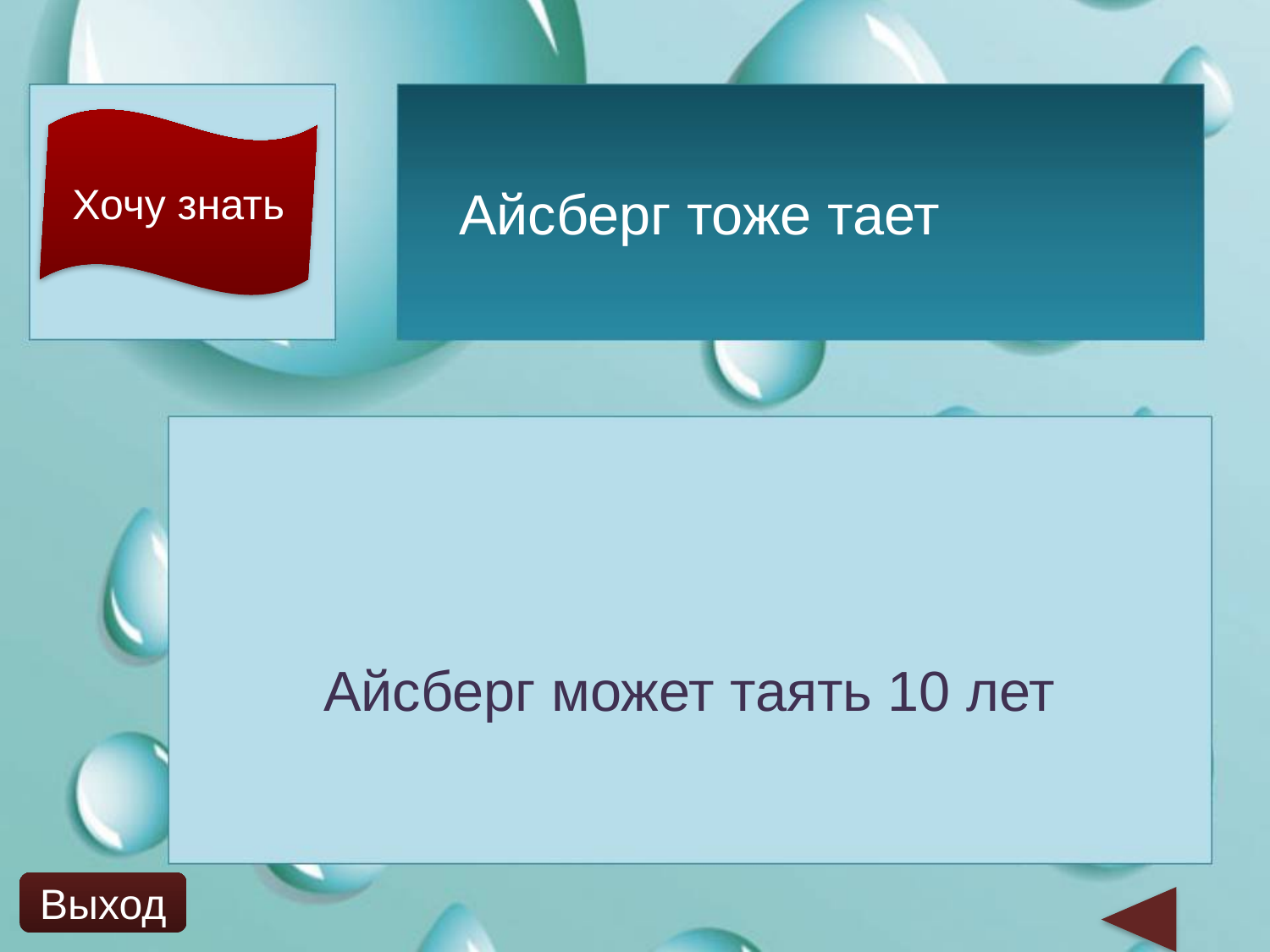

Хочу знать
Айсберг тоже тает
Айсберг может таять 10 лет
Выход